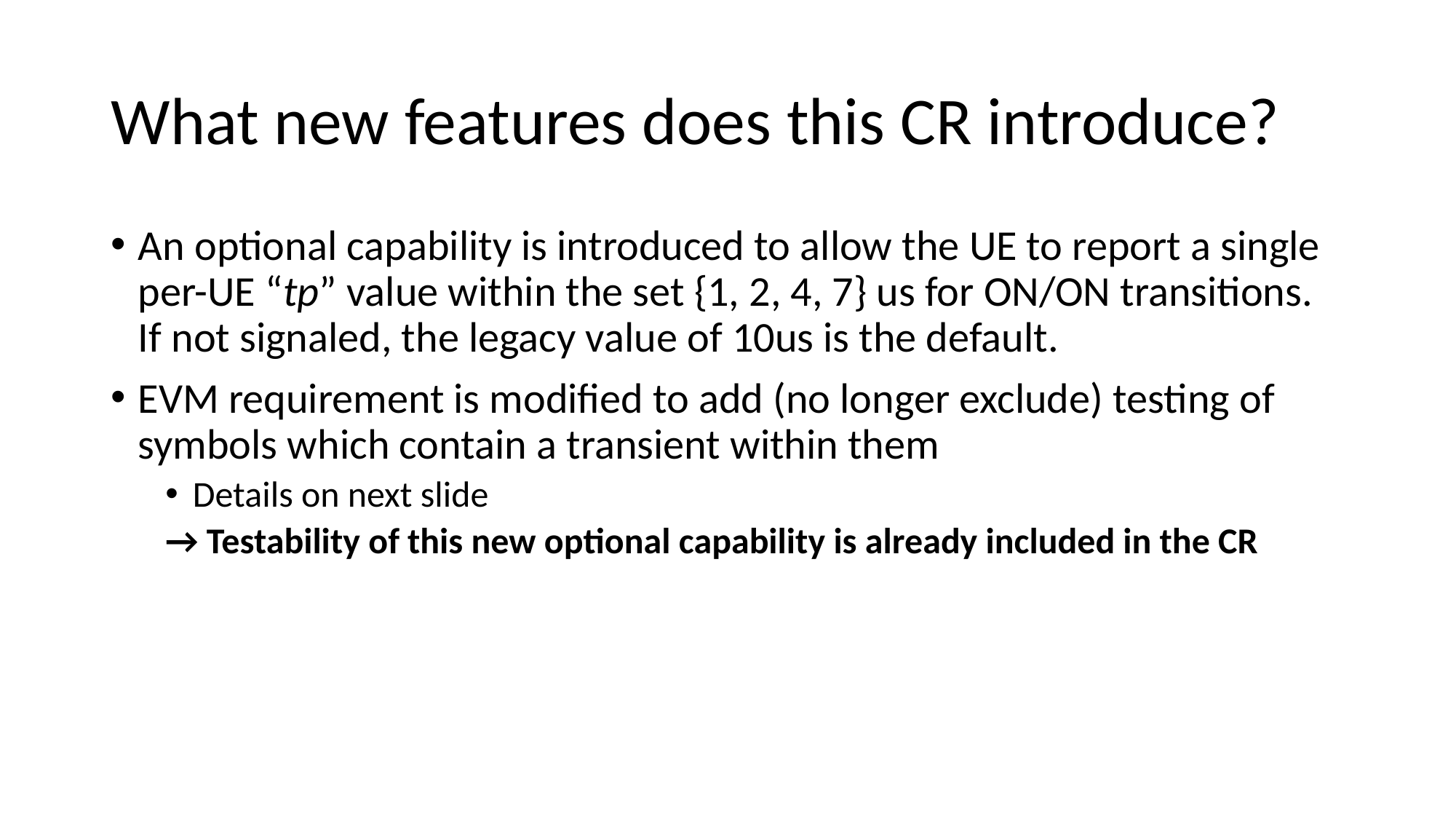

# What new features does this CR introduce?
An optional capability is introduced to allow the UE to report a single per-UE “tp” value within the set {1, 2, 4, 7} us for ON/ON transitions.  If not signaled, the legacy value of 10us is the default.
EVM requirement is modified to add (no longer exclude) testing of symbols which contain a transient within them
Details on next slide
→ Testability of this new optional capability is already included in the CR